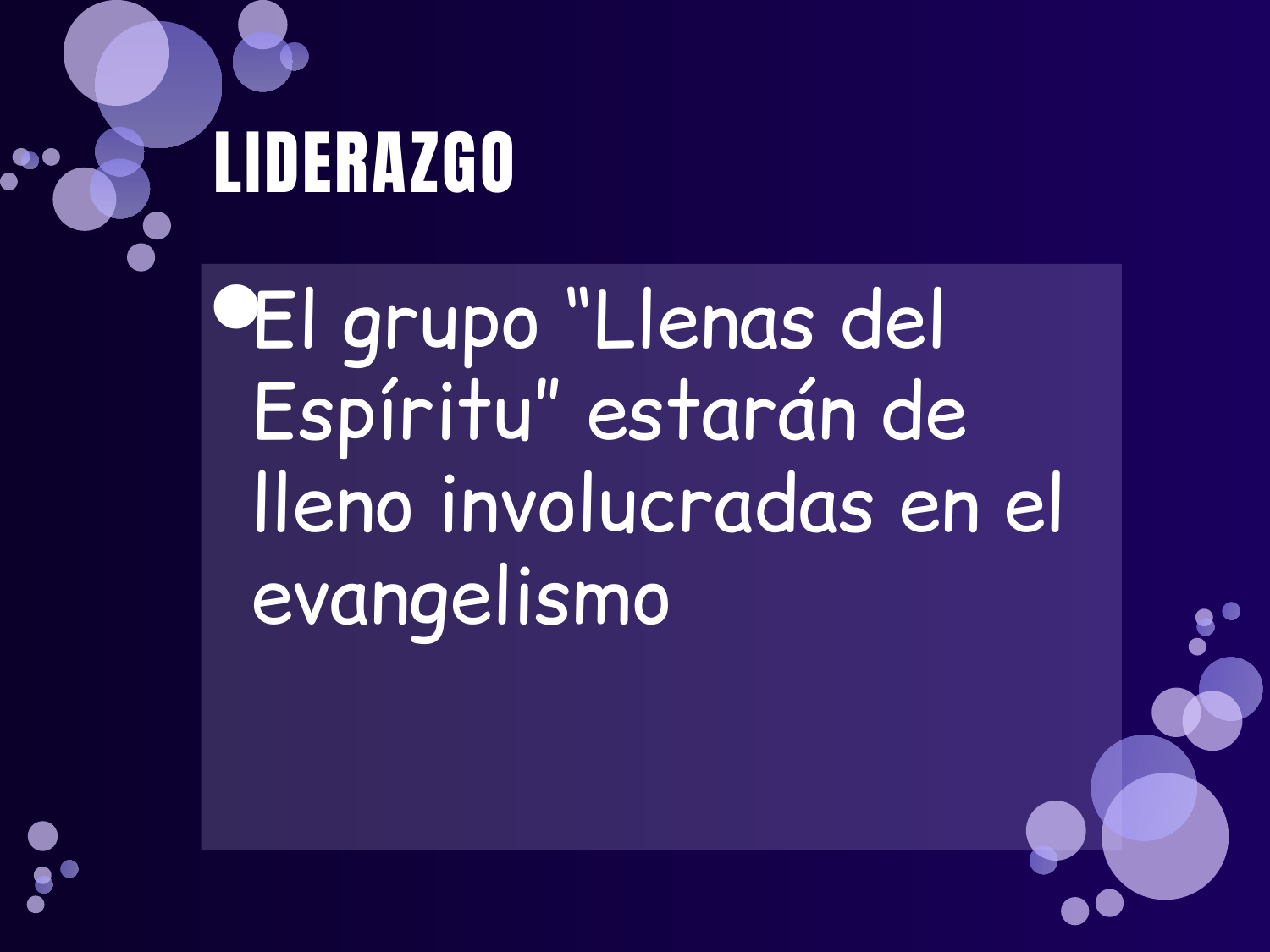

# LIDERAZGO
El grupo “Llenas del Espíritu” estarán de lleno involucradas en el evangelismo